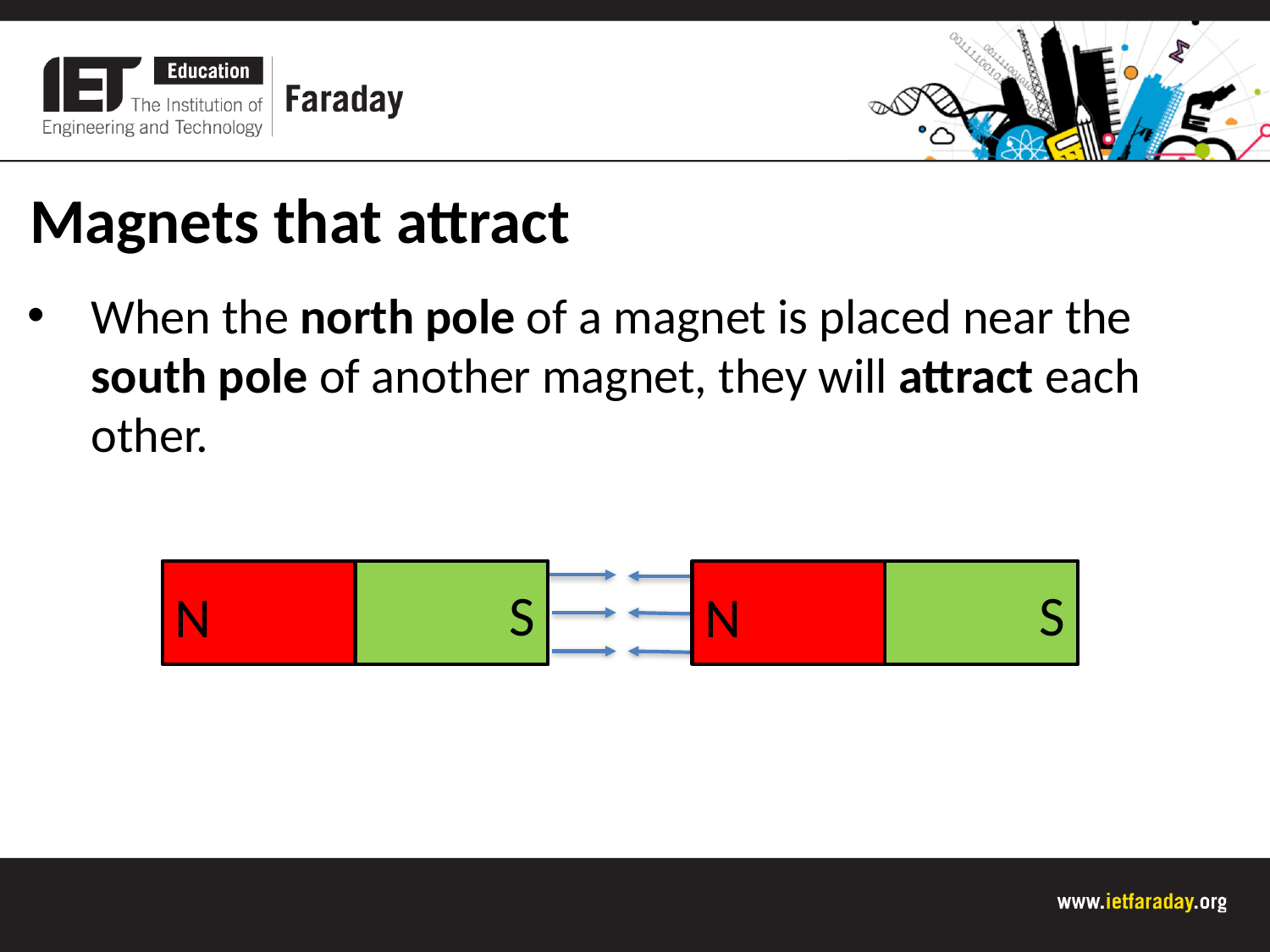

Magnets that attract
When the north pole of a magnet is placed near the south pole of another magnet, they will attract each other.

S
N

S
N